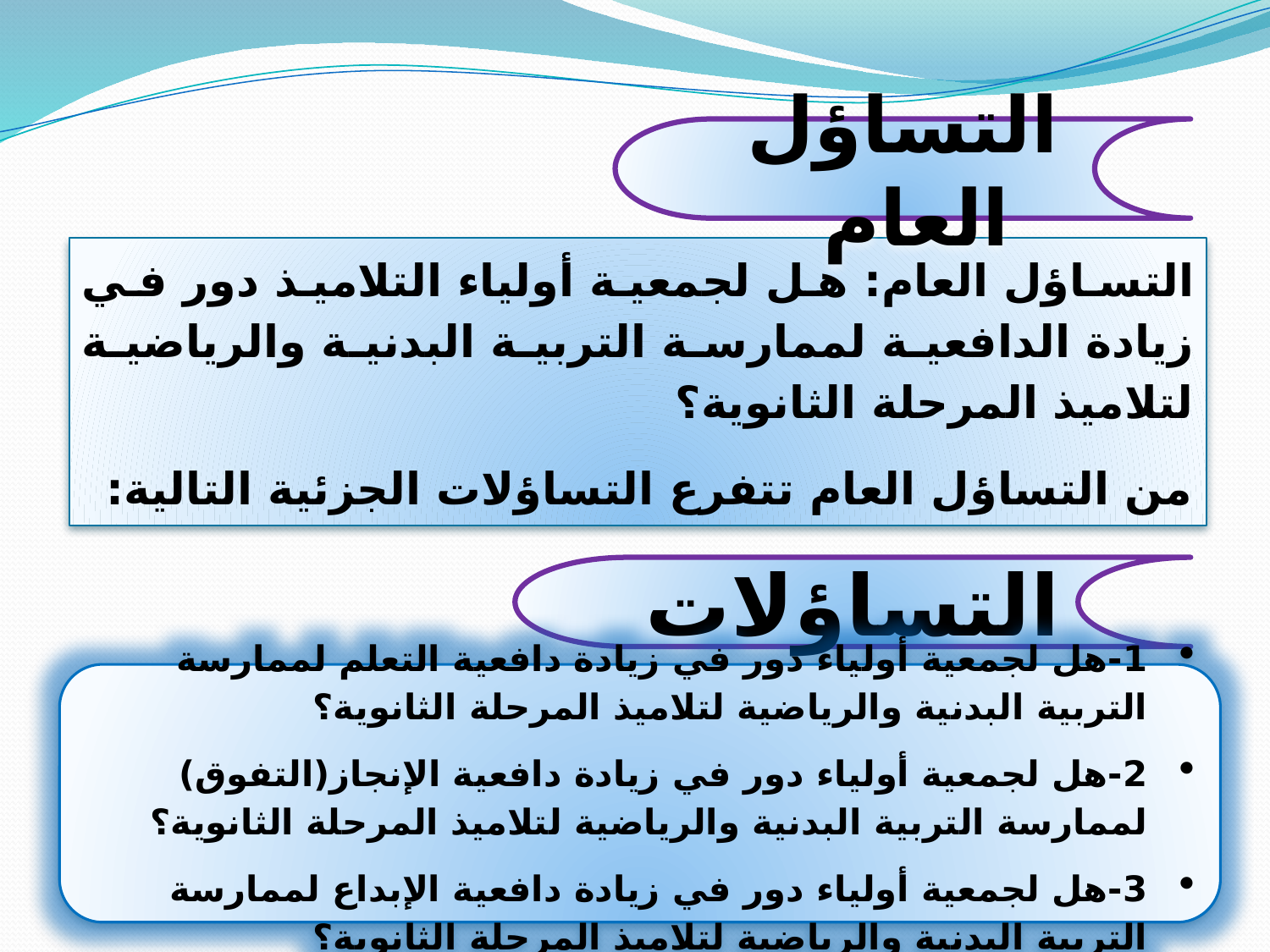

التساؤل العام
التساؤل العام: هل لجمعية أولياء التلاميذ دور في زيادة الدافعية لممارسة التربية البدنية والرياضية لتلاميذ المرحلة الثانوية؟
من التساؤل العام تتفرع التساؤلات الجزئية التالية:

التساؤلات الجزئية :
1-	هل لجمعية أولياء دور في زيادة دافعية التعلم لممارسة التربية البدنية والرياضية لتلاميذ المرحلة الثانوية؟
2-	هل لجمعية أولياء دور في زيادة دافعية الإنجاز(التفوق) لممارسة التربية البدنية والرياضية لتلاميذ المرحلة الثانوية؟
3-	هل لجمعية أولياء دور في زيادة دافعية الإبداع لممارسة التربية البدنية والرياضية لتلاميذ المرحلة الثانوية؟